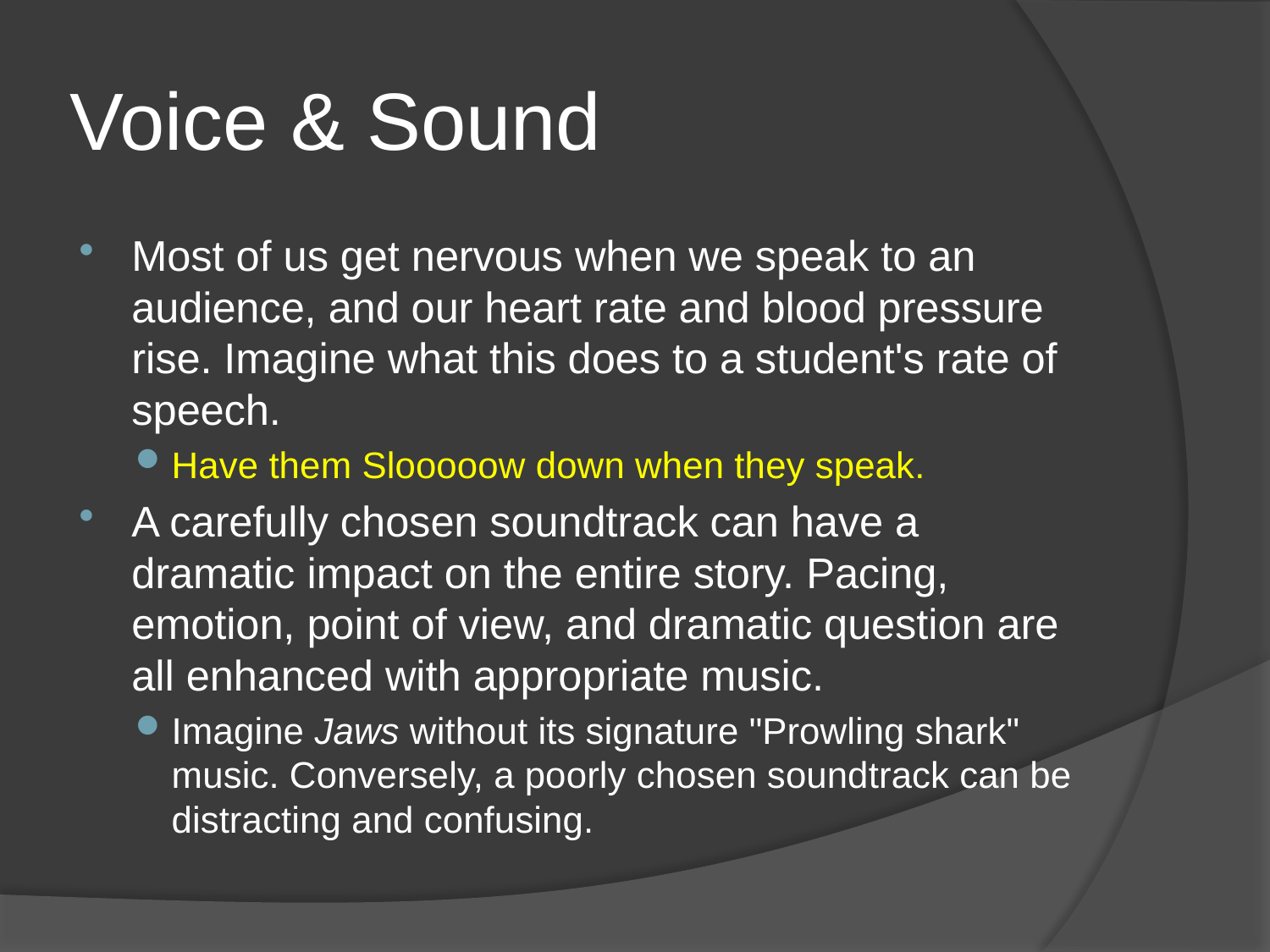

# Voice & Sound
Most of us get nervous when we speak to an audience, and our heart rate and blood pressure rise. Imagine what this does to a student's rate of speech.
Have them Slooooow down when they speak.
A carefully chosen soundtrack can have a dramatic impact on the entire story. Pacing, emotion, point of view, and dramatic question are all enhanced with appropriate music.
Imagine Jaws without its signature "Prowling shark" music. Conversely, a poorly chosen soundtrack can be distracting and confusing.